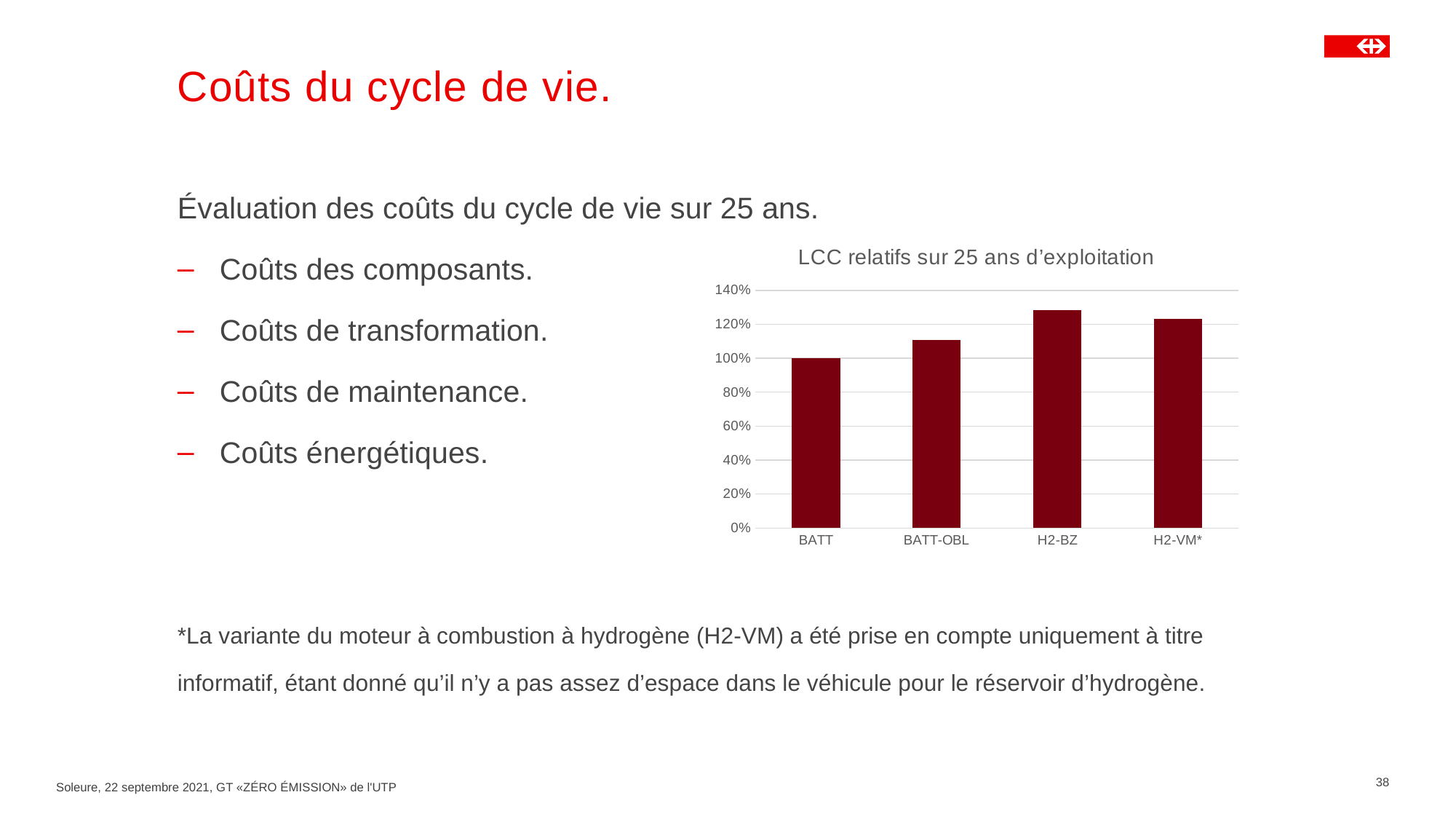

# Coûts du cycle de vie.
Évaluation des coûts du cycle de vie sur 25 ans.
Coûts des composants.
Coûts de transformation.
Coûts de maintenance.
Coûts énergétiques.

*La variante du moteur à combustion à hydrogène (H2-VM) a été prise en compte uniquement à titre informatif, étant donné qu’il n’y a pas assez d’espace dans le véhicule pour le réservoir d’hydrogène.

### Chart: LCC relatifs sur 25 ans d’exploitation

| Category | LCC (25 Jahre Betrieb) |
|---|---|
| BATT | 1.0 |
| BATT-OBL | 1.1065147325322178 |
| H2-BZ | 1.2825965801383958 |
| H2-VM* | 1.2298666689483506 |
Soleure, 22 septembre 2021, GT «ZÉRO ÉMISSION» de l'UTP
38